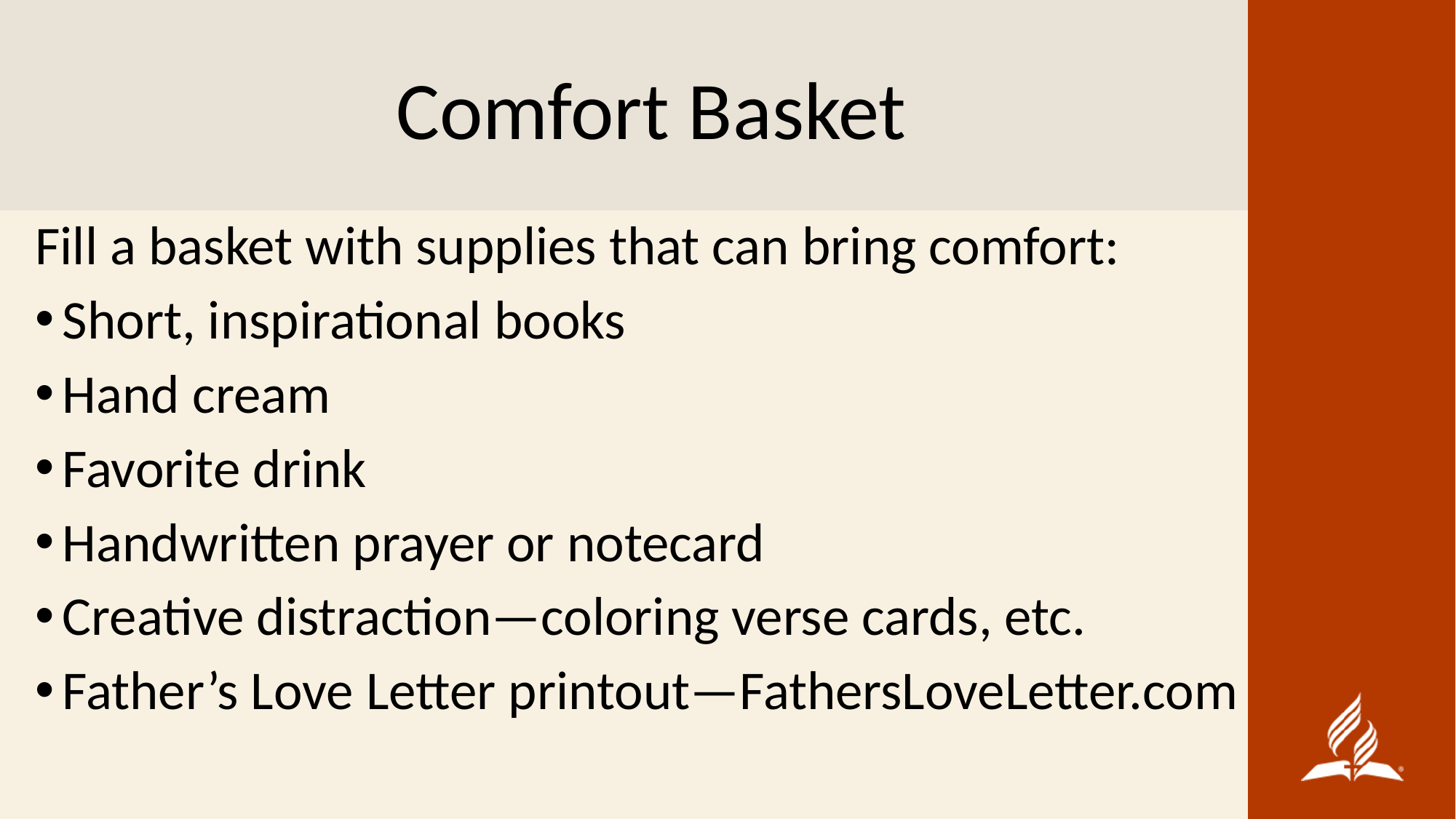

# Comfort Basket
Fill a basket with supplies that can bring comfort:
Short, inspirational books
Hand cream
Favorite drink
Handwritten prayer or notecard
Creative distraction—coloring verse cards, etc.
Father’s Love Letter printout—FathersLoveLetter.com